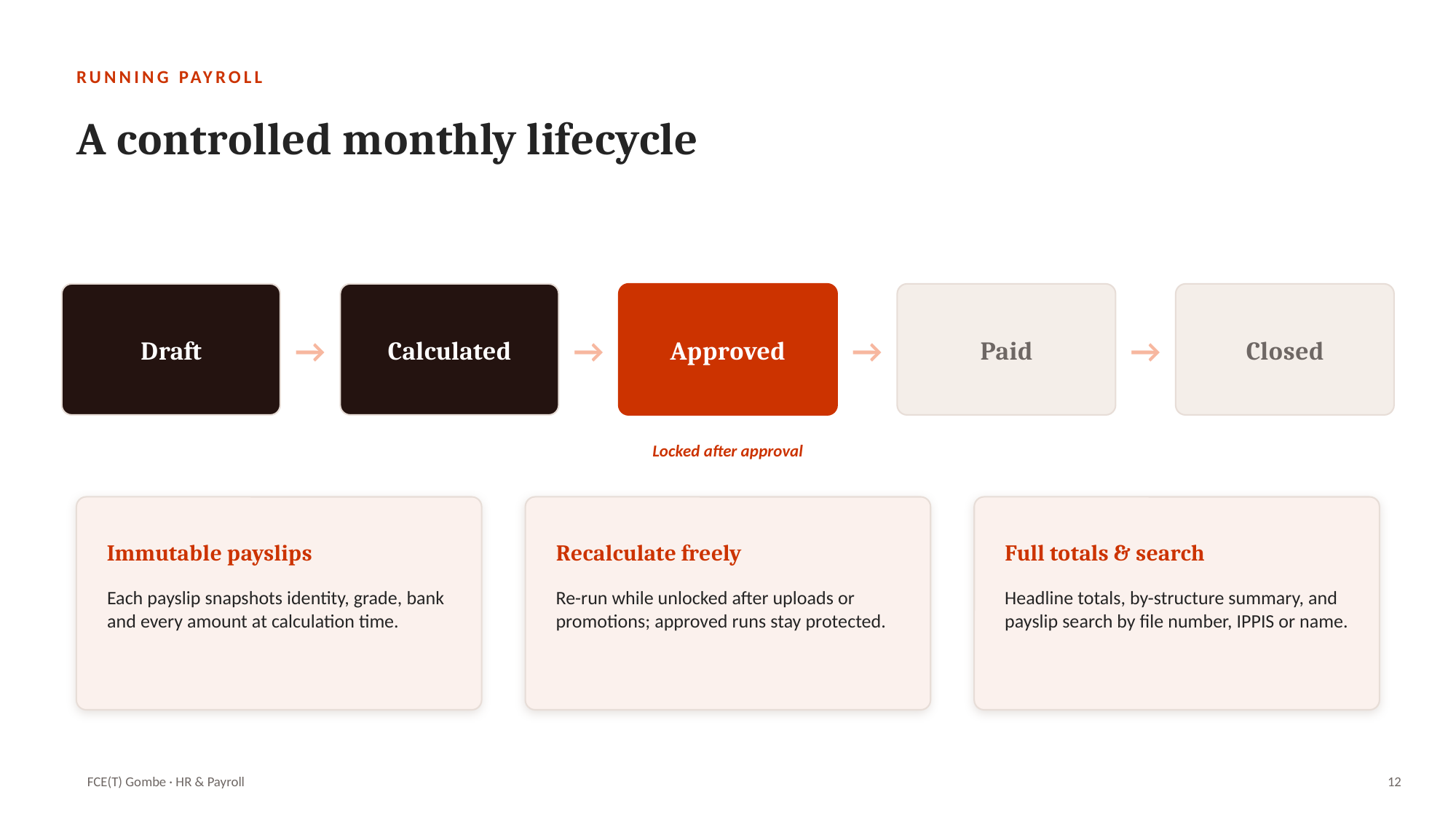

RUNNING PAYROLL
A controlled monthly lifecycle

Draft

Calculated

Approved

Paid

Closed
→
→
→
→
Locked after approval

Immutable payslips
Recalculate freely
Full totals & search
Each payslip snapshots identity, grade, bank and every amount at calculation time.
Re-run while unlocked after uploads or promotions; approved runs stay protected.
Headline totals, by-structure summary, and payslip search by file number, IPPIS or name.
FCE(T) Gombe · HR & Payroll
12